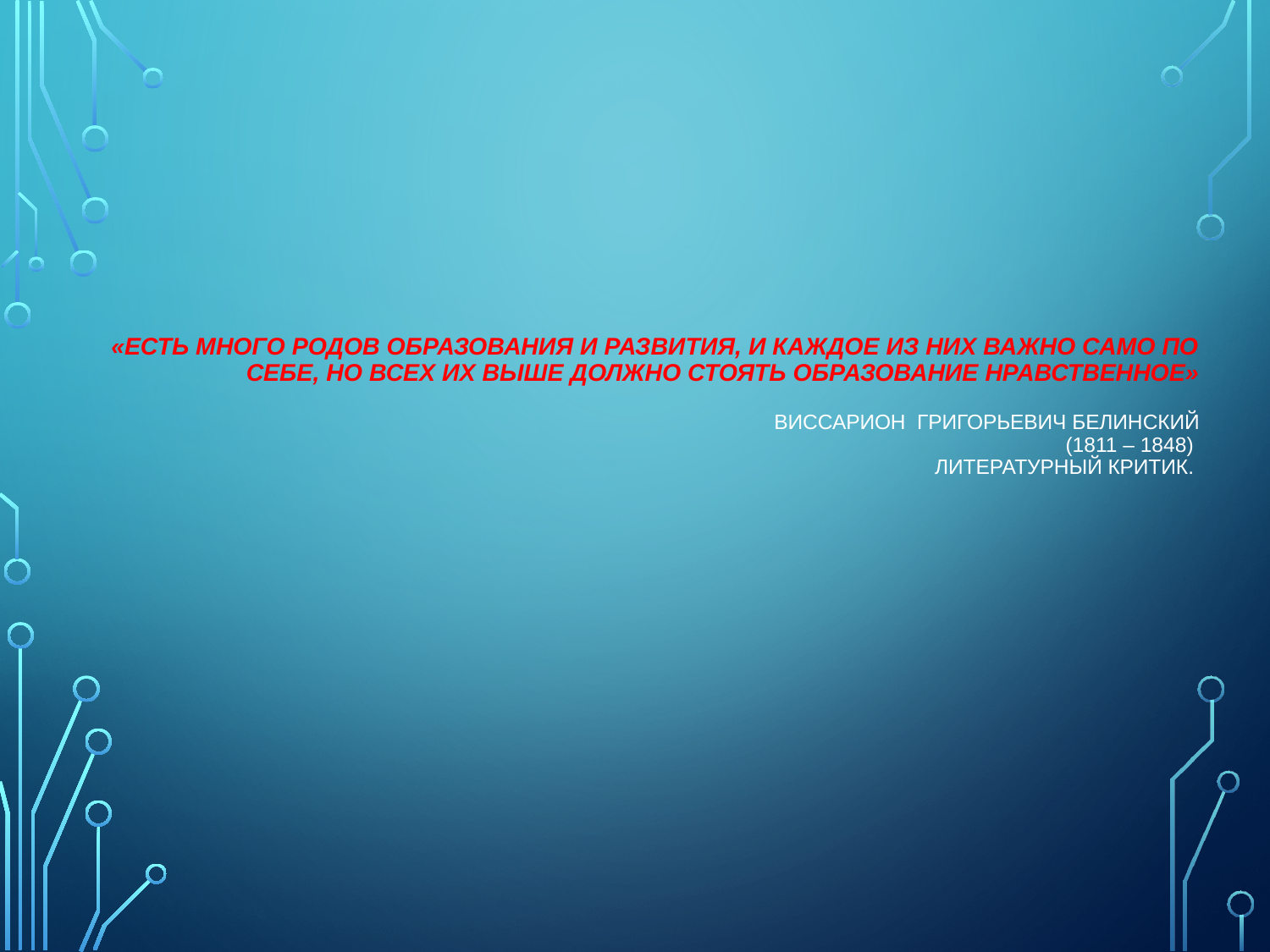

# «Есть много родов образования и развития, и каждое из них важно само по себе, но всех их выше должно стоять образование нравственное» Виссарион  Григорьевич Белинский (1811 – 1848) литературный критик.